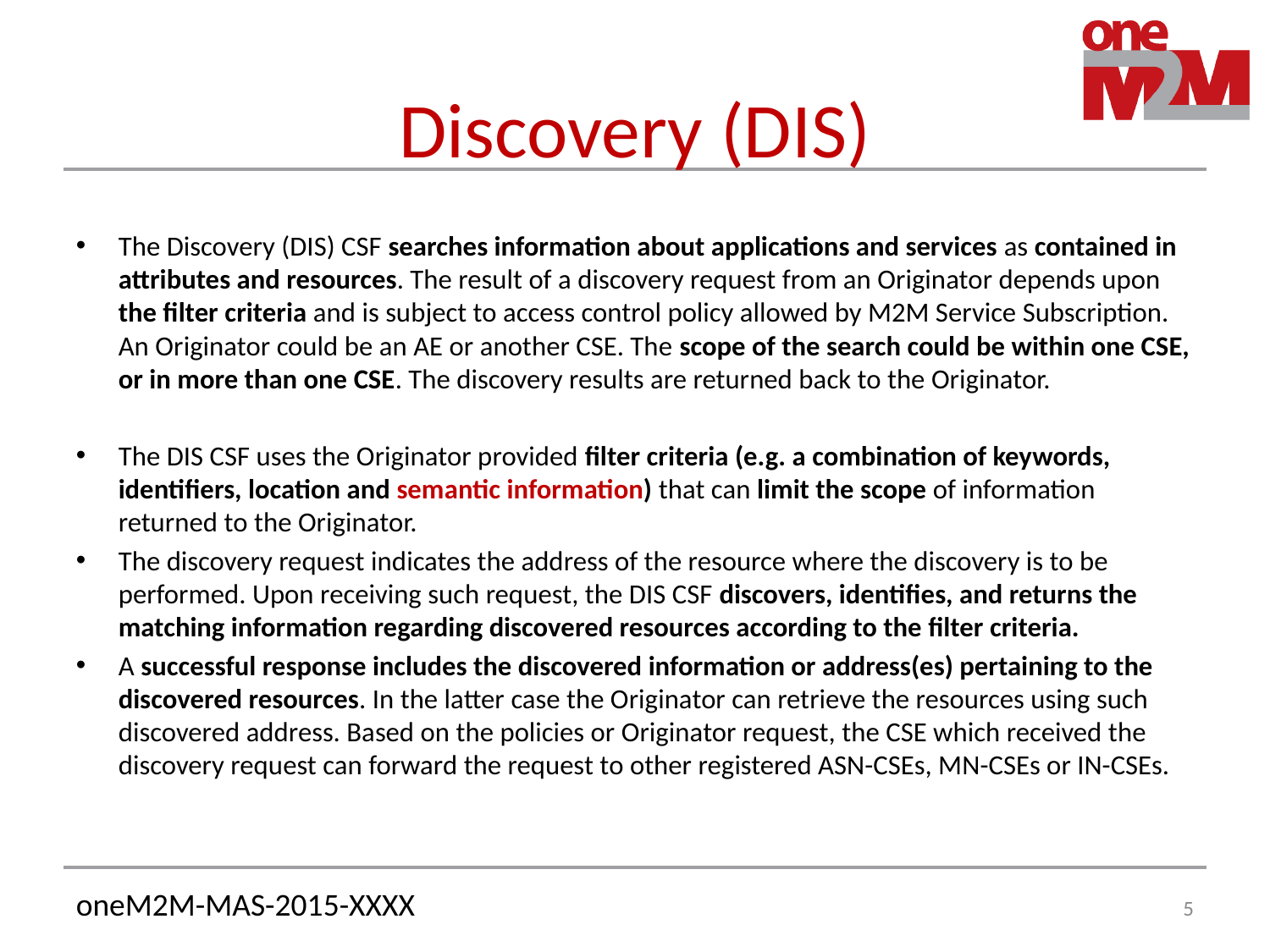

# Discovery (DIS)
The Discovery (DIS) CSF searches information about applications and services as contained in attributes and resources. The result of a discovery request from an Originator depends upon the filter criteria and is subject to access control policy allowed by M2M Service Subscription. An Originator could be an AE or another CSE. The scope of the search could be within one CSE, or in more than one CSE. The discovery results are returned back to the Originator.

The DIS CSF uses the Originator provided filter criteria (e.g. a combination of keywords, identifiers, location and semantic information) that can limit the scope of information returned to the Originator.
The discovery request indicates the address of the resource where the discovery is to be performed. Upon receiving such request, the DIS CSF discovers, identifies, and returns the matching information regarding discovered resources according to the filter criteria.
A successful response includes the discovered information or address(es) pertaining to the discovered resources. In the latter case the Originator can retrieve the resources using such discovered address. Based on the policies or Originator request, the CSE which received the discovery request can forward the request to other registered ASN-CSEs, MN-CSEs or IN-CSEs.

5